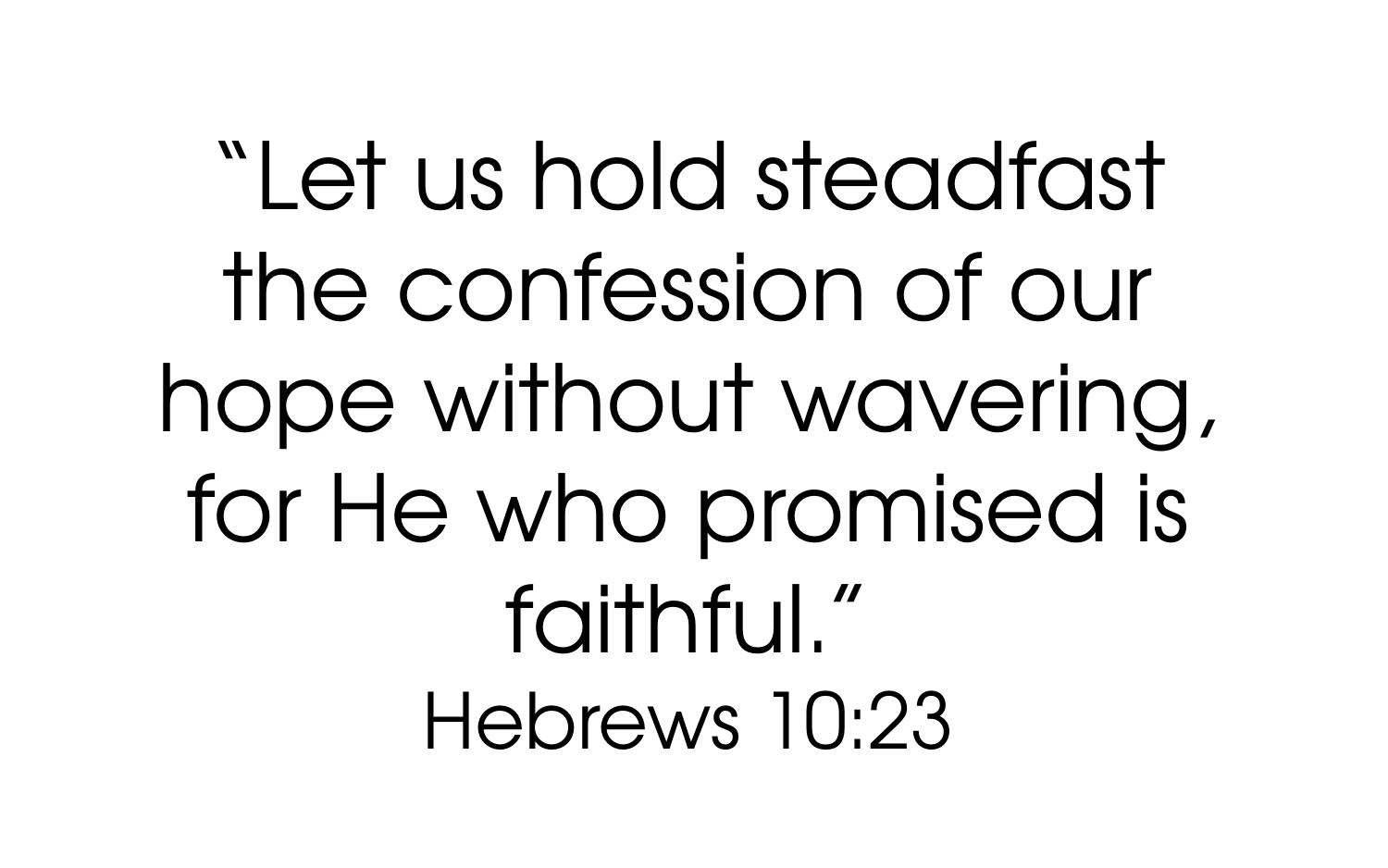

“Let us hold steadfast the confession of our hope without wavering, for He who promised is faithful.”
Hebrews 10:23